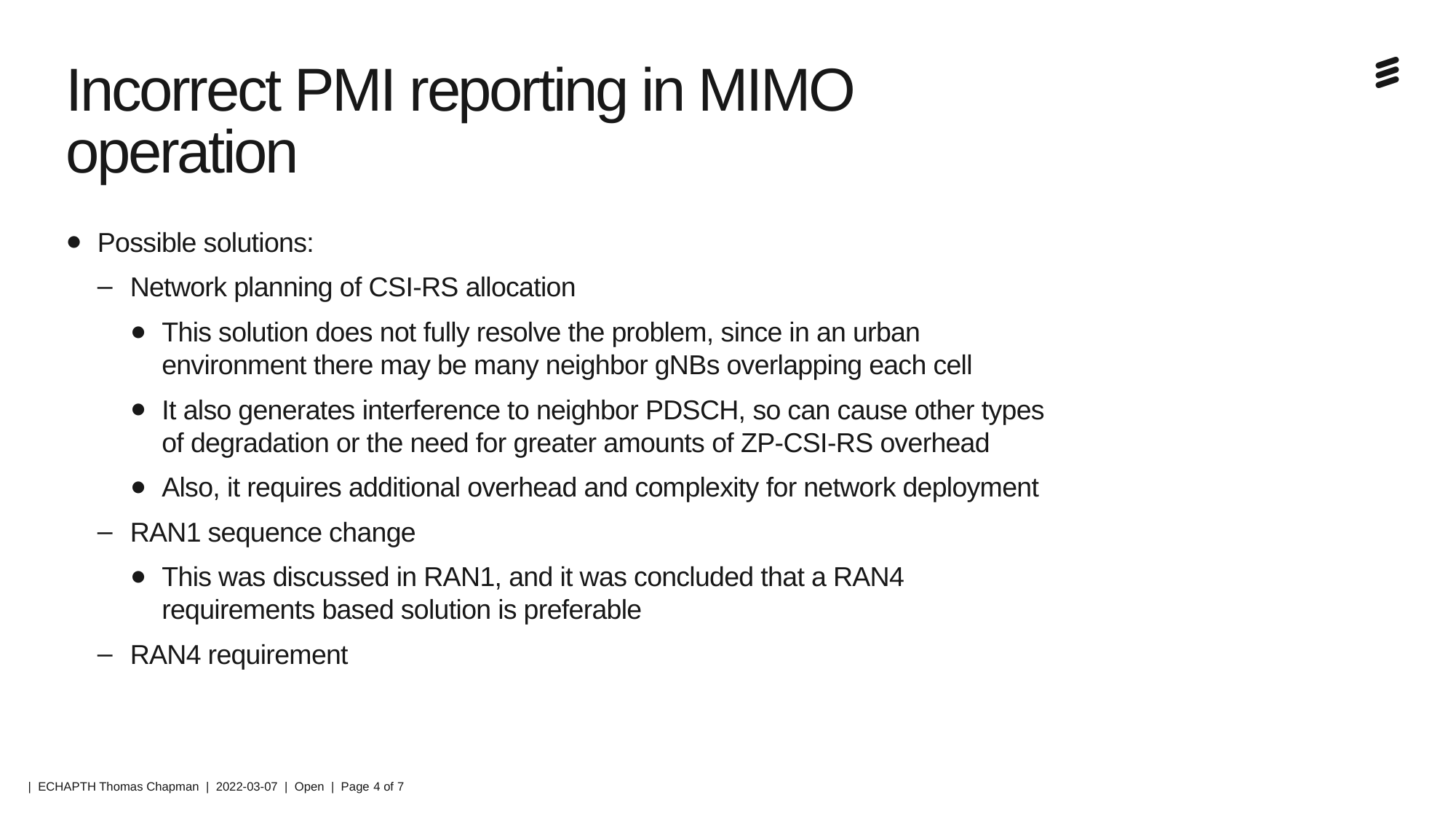

# Incorrect PMI reporting in MIMO operation
Possible solutions:
Network planning of CSI-RS allocation
This solution does not fully resolve the problem, since in an urban environment there may be many neighbor gNBs overlapping each cell
It also generates interference to neighbor PDSCH, so can cause other types of degradation or the need for greater amounts of ZP-CSI-RS overhead
Also, it requires additional overhead and complexity for network deployment
RAN1 sequence change
This was discussed in RAN1, and it was concluded that a RAN4 requirements based solution is preferable
RAN4 requirement